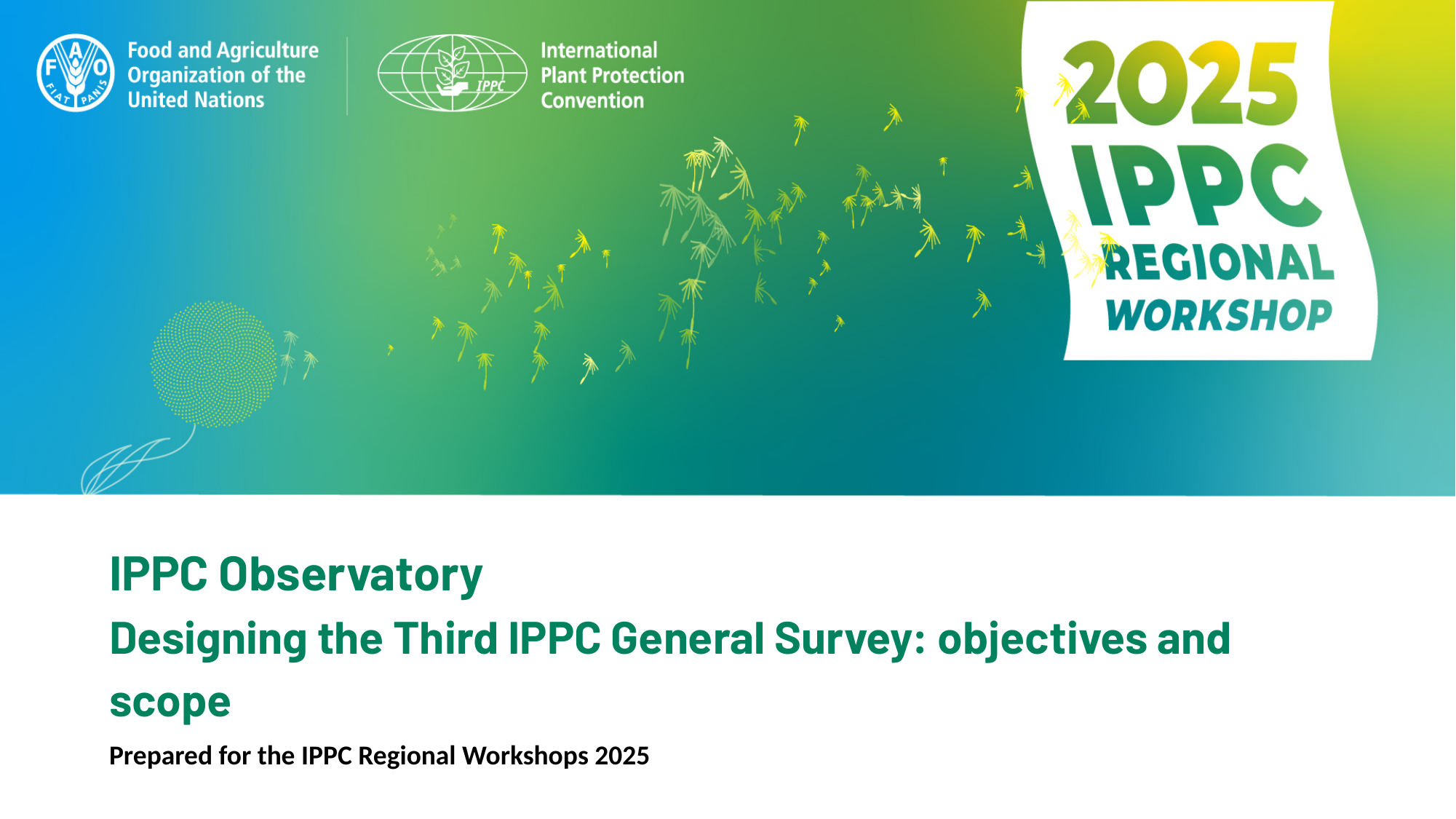

# IPPC Observatory Designing the Third IPPC General Survey: objectives and scope
Prepared for the IPPC Regional Workshops 2025​